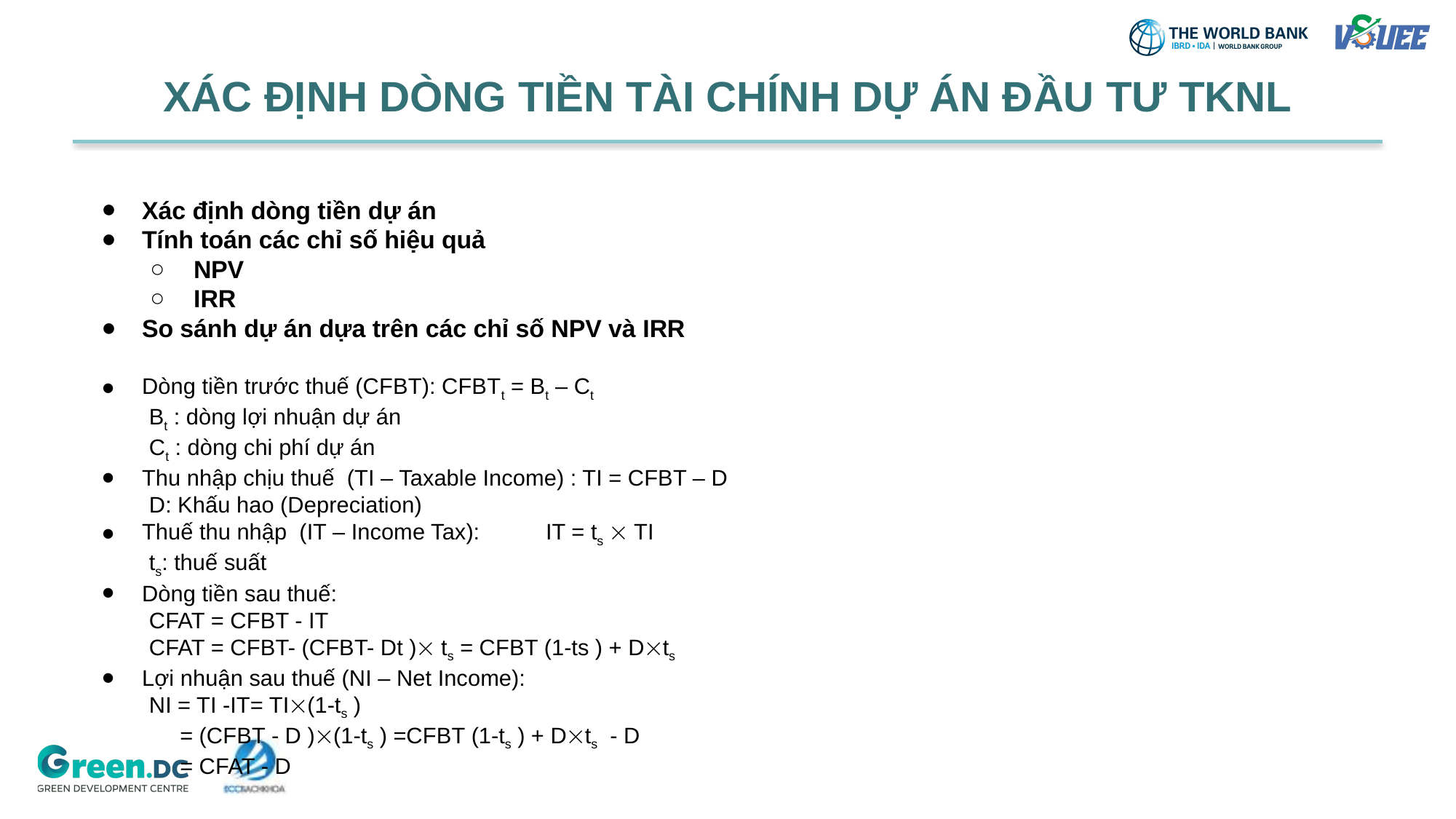

# XÁC ĐỊNH DÒNG TIỀN TÀI CHÍNH DỰ ÁN ĐẦU TƯ TKNL
Xác định dòng tiền dự án
Tính toán các chỉ số hiệu quả
NPV
IRR
So sánh dự án dựa trên các chỉ số NPV và IRR

Dòng tiền trước thuế (CFBT): CFBTt = Bt – Ct
					Bt : dòng lợi nhuận dự án
					Ct : dòng chi phí dự án
Thu nhập chịu thuế  (TI – Taxable Income) : TI = CFBT – D
					D: Khấu hao (Depreciation)
Thuế thu nhập  (IT – Income Tax):	IT = ts × TI
					ts: thuế suất
Dòng tiền sau thuế:
					CFAT = CFBT - IT
					CFAT = CFBT- (CFBT- Dt )× ts = CFBT (1-ts ) + D×ts
Lợi nhuận sau thuế (NI – Net Income):
					NI = TI -IT= TI×(1-ts )
    					     = (CFBT - D )×(1-ts ) =CFBT (1-ts ) + D×ts  - D
     					     = CFAT - D